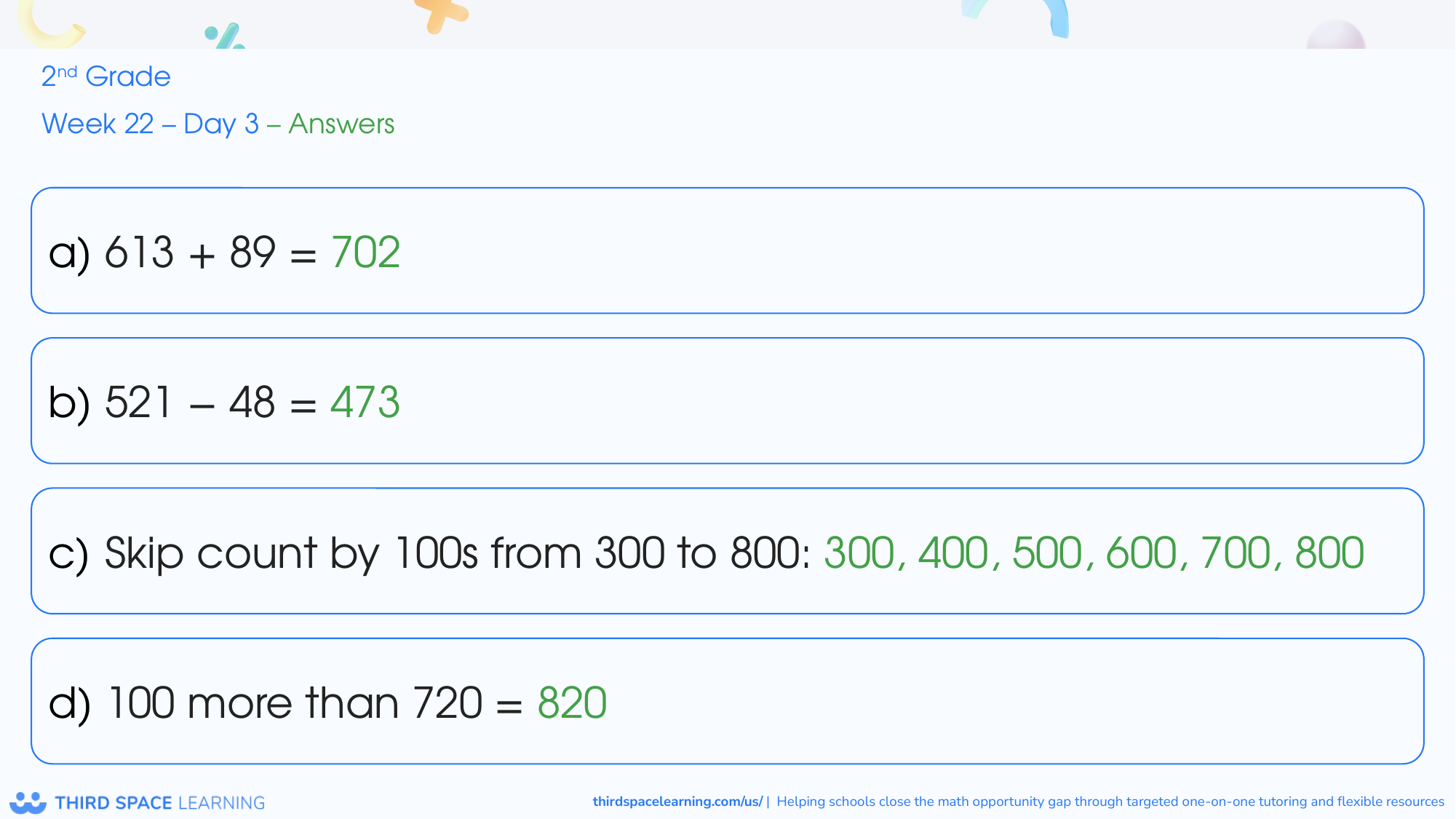

2nd Grade
Week 22 – Day 3 – Answers
613 + 89 = 702
521 − 48 = 473
Skip count by 100s from 300 to 800: 300, 400, 500, 600, 700, 800
100 more than 720 = 820